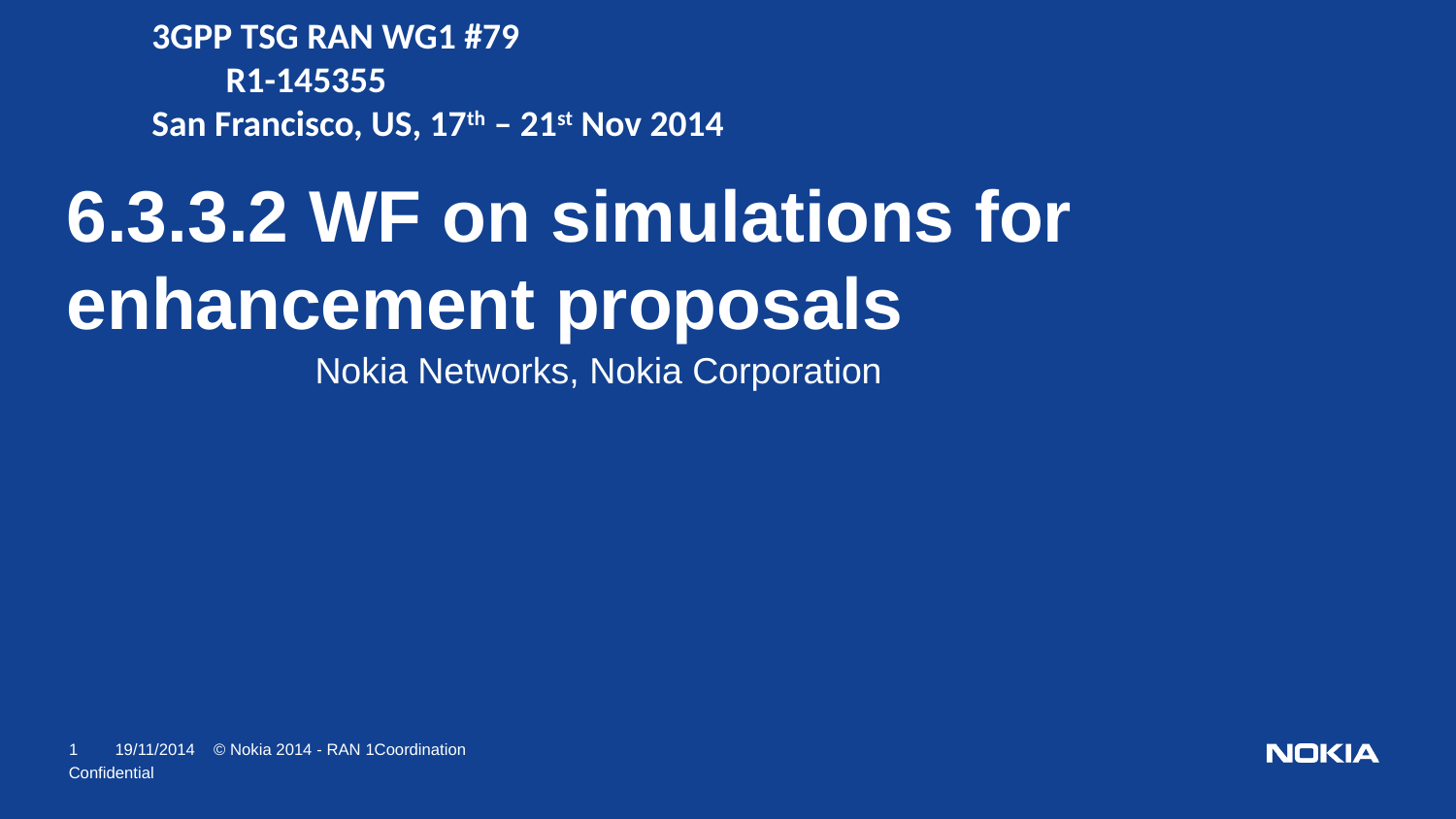

3GPP TSG RAN WG1 #79					                     R1-145355
San Francisco, US, 17th – 21st Nov 2014

6.3.3.2 WF on simulations for enhancement proposals
Nokia Networks, Nokia Corporation